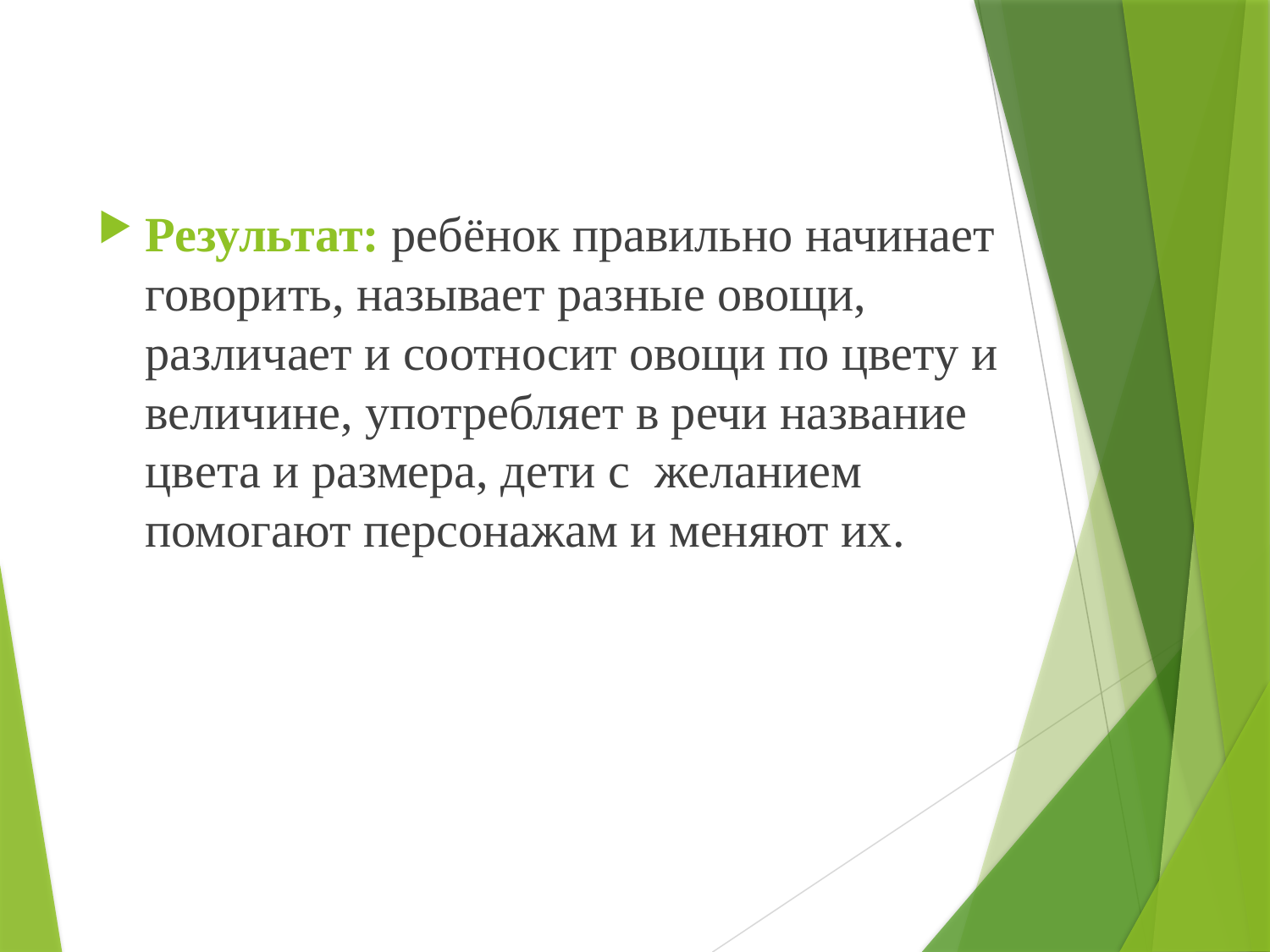

Результат: ребёнок правильно начинает говорить, называет разные овощи, различает и соотносит овощи по цвету и величине, употребляет в речи название цвета и размера, дети с  желанием помогают персонажам и меняют их.